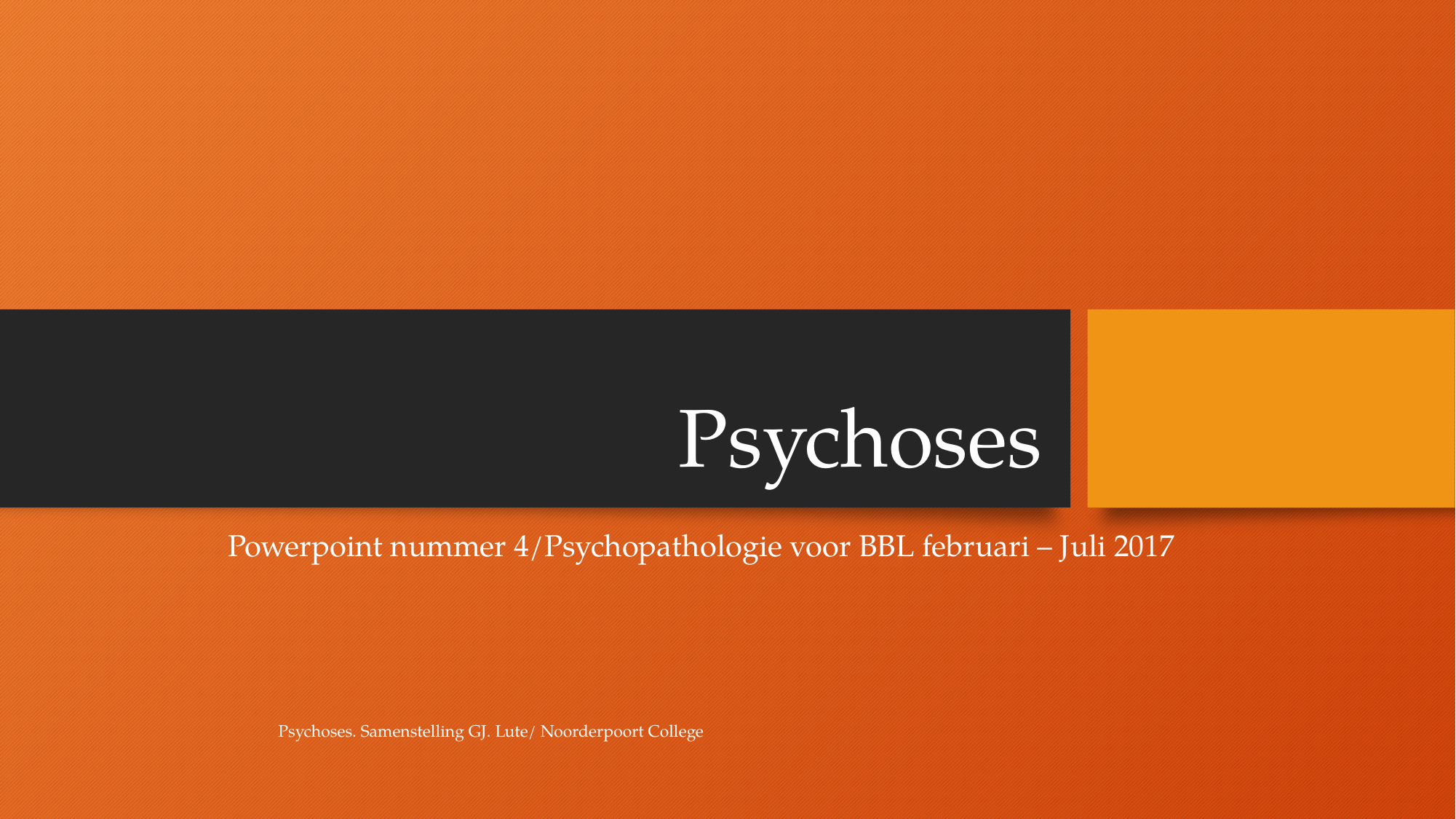

# Psychoses
Powerpoint nummer 4/Psychopathologie voor BBL februari – Juli 2017
Psychoses. Samenstelling GJ. Lute/ Noorderpoort College